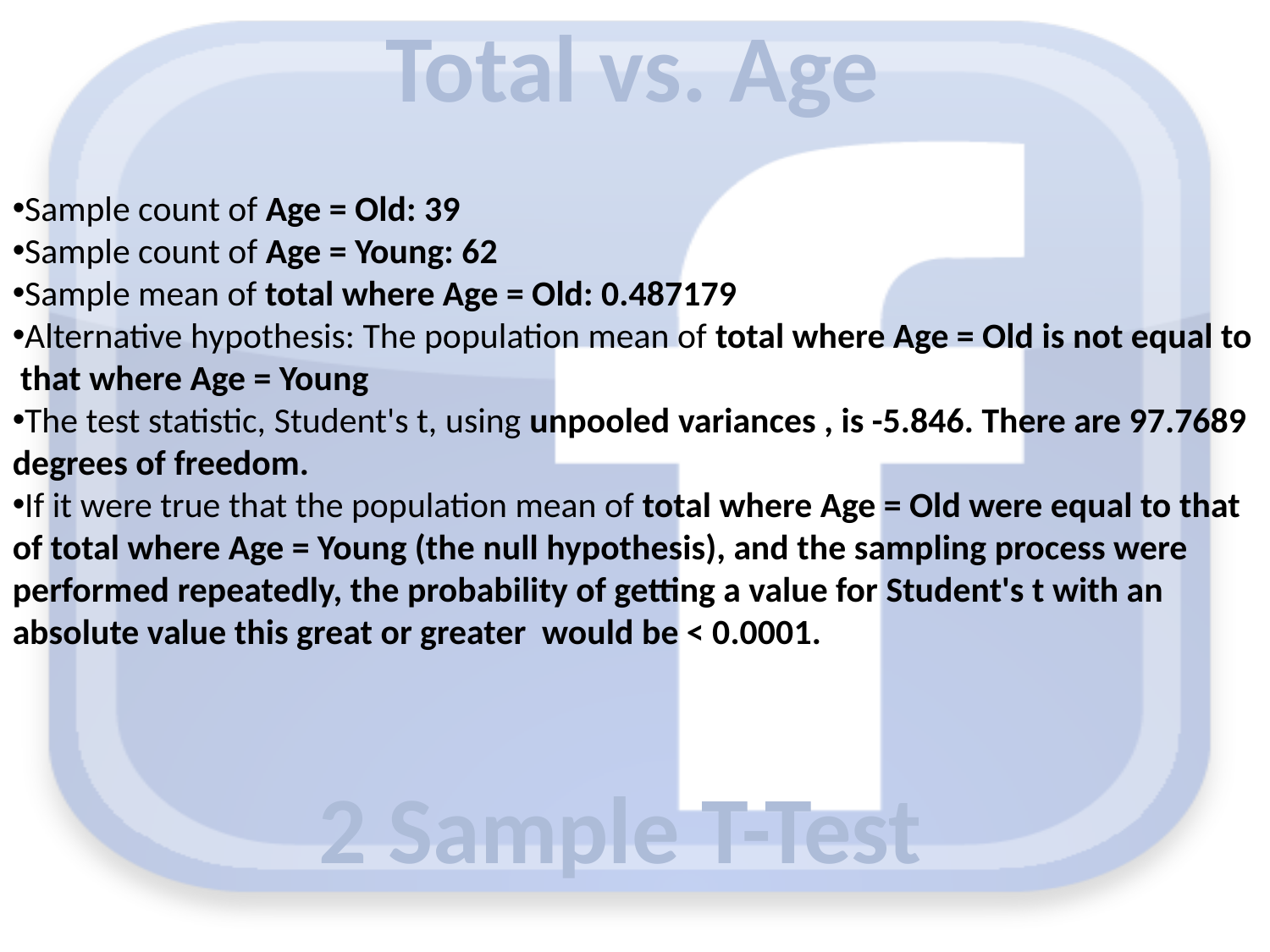

Total vs. Age
Sample count of Age = Old: 39
Sample count of Age = Young: 62
Sample mean of total where Age = Old: 0.487179
Alternative hypothesis: The population mean of total where Age = Old is not equal to  that where Age = Young
The test statistic, Student's t, using unpooled variances , is -5.846. There are 97.7689 degrees of freedom.
If it were true that the population mean of total where Age = Old were equal to that of total where Age = Young (the null hypothesis), and the sampling process were performed repeatedly, the probability of getting a value for Student's t with an absolute value this great or greater  would be < 0.0001.

2 Sample T-Test